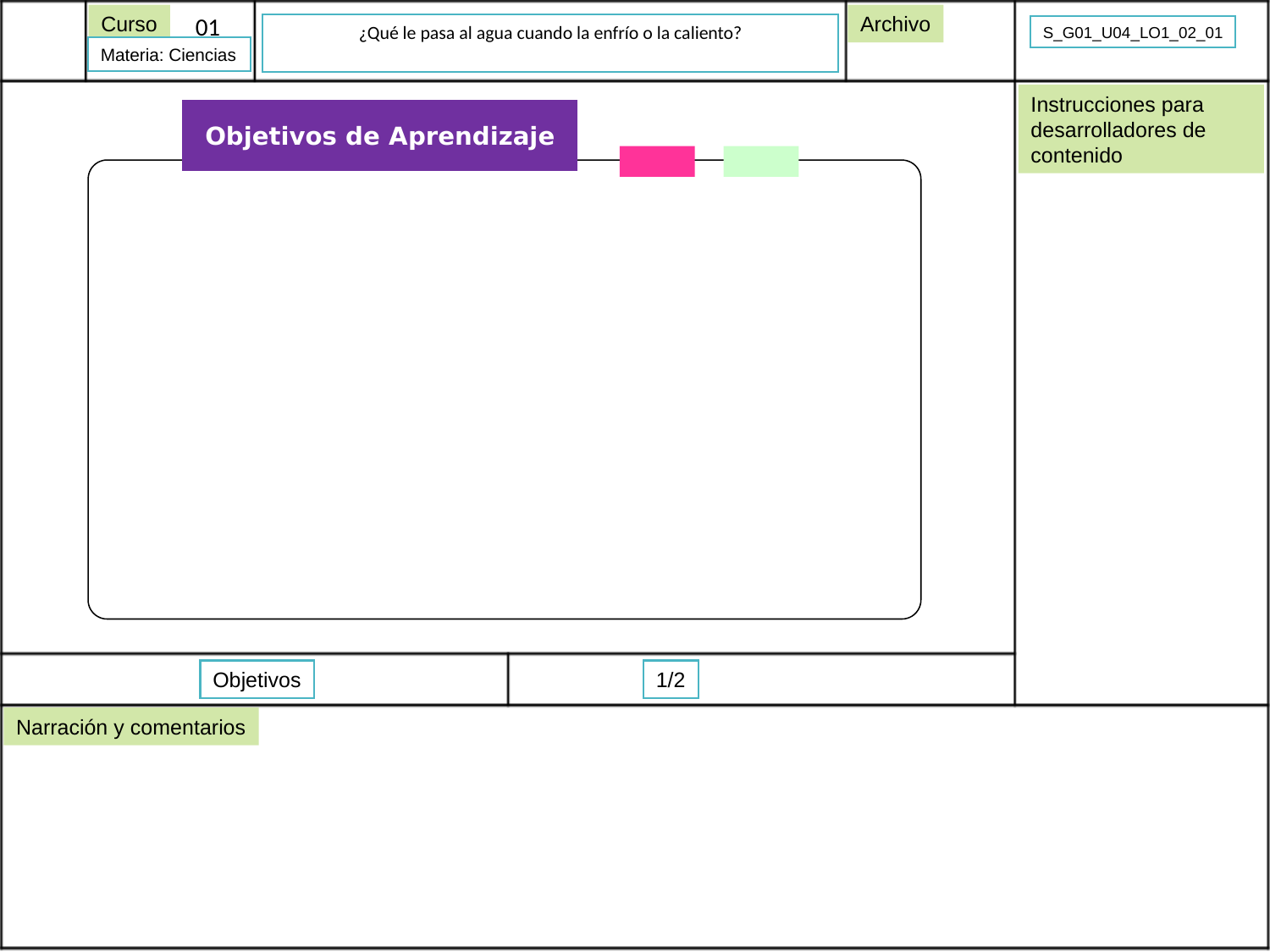

Archivo
Curso
01
¿Qué le pasa al agua cuando la enfrío o la caliento?

S_G01_U04_LO1_02_01
Materia: Ciencias
Instrucciones para desarrolladores de contenido
Objetivos de Aprendizaje

Objetivos
1/1
1/2
Narración y comentarios